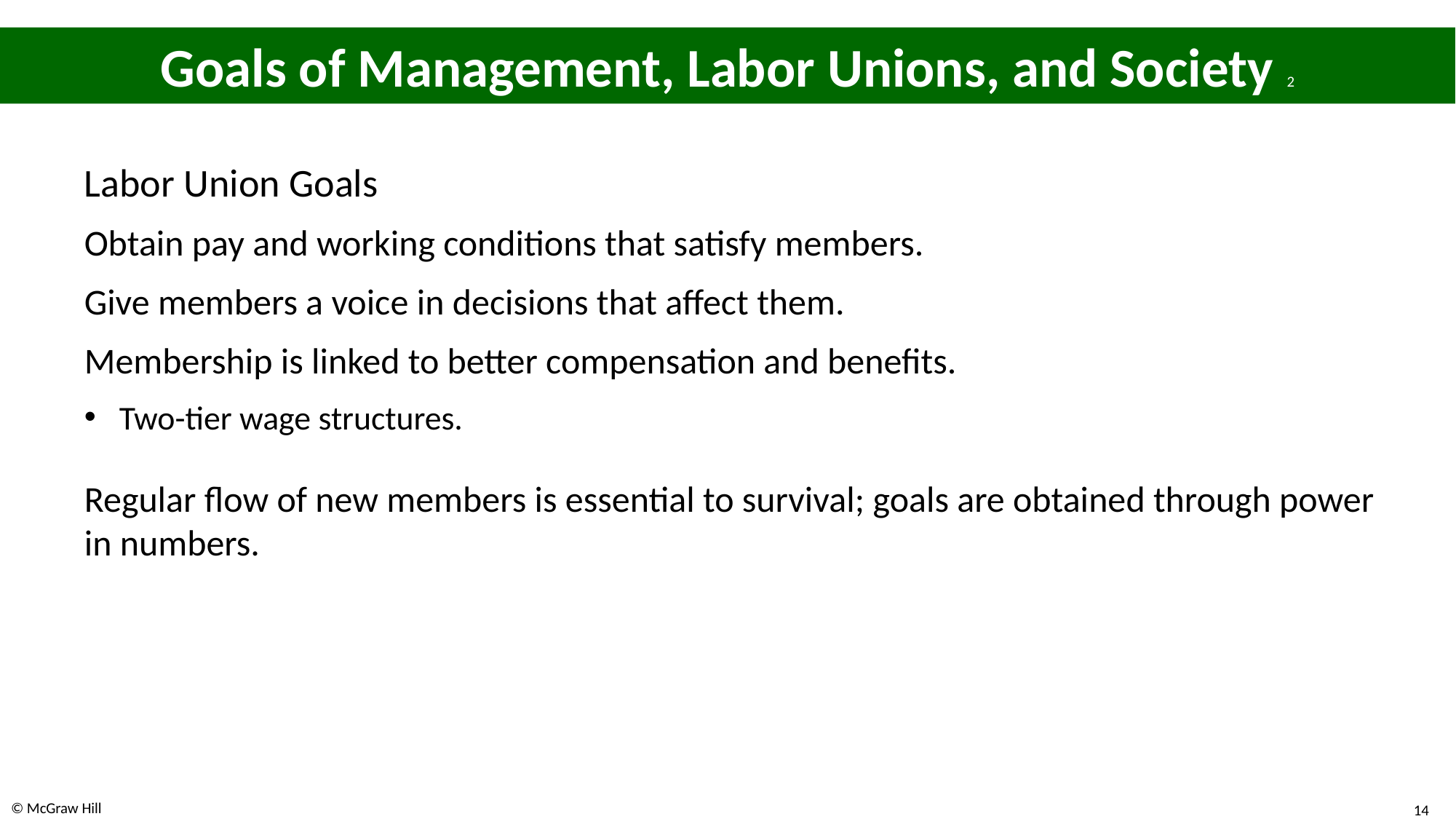

# Goals of Management, Labor Unions, and Society 2
Labor Union Goals
Obtain pay and working conditions that satisfy members.
Give members a voice in decisions that affect them.
Membership is linked to better compensation and benefits.
Two-tier wage structures.
Regular flow of new members is essential to survival; goals are obtained through power in numbers.